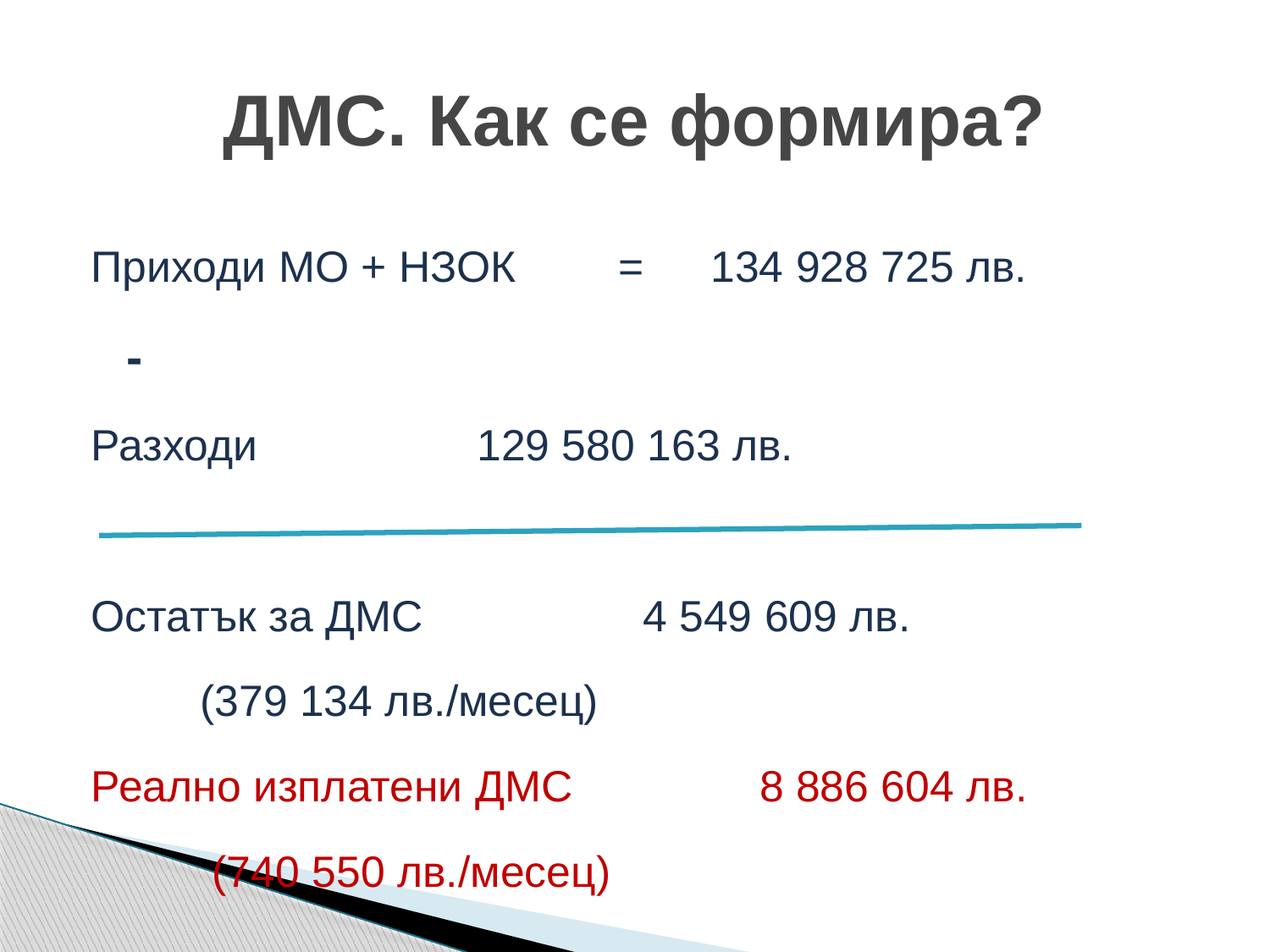

# ДМС. Как се формира?
Приходи МО + НЗОК	  =	134 928 725 лв.
					-
Разходи 			  	129 580 163 лв.

Остатък за ДМС  	    	    4 549 609 лв.
					      (379 134 лв./месец)
Реално изплатени ДМС   	    8 886 604 лв.
					       (740 550 лв./месец)